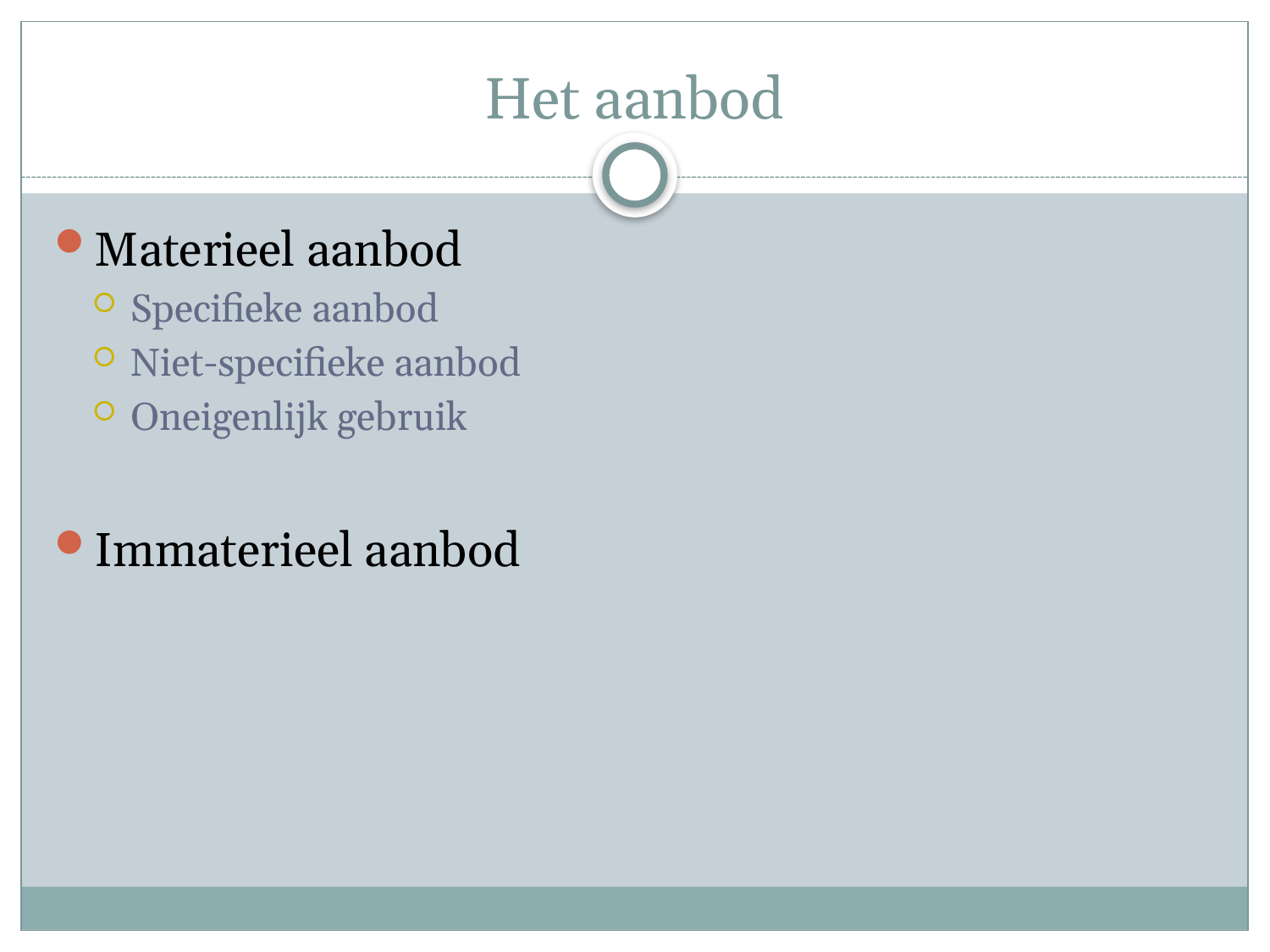

# Het aanbod
Materieel aanbod
Specifieke aanbod
Niet-specifieke aanbod
Oneigenlijk gebruik

Immaterieel aanbod